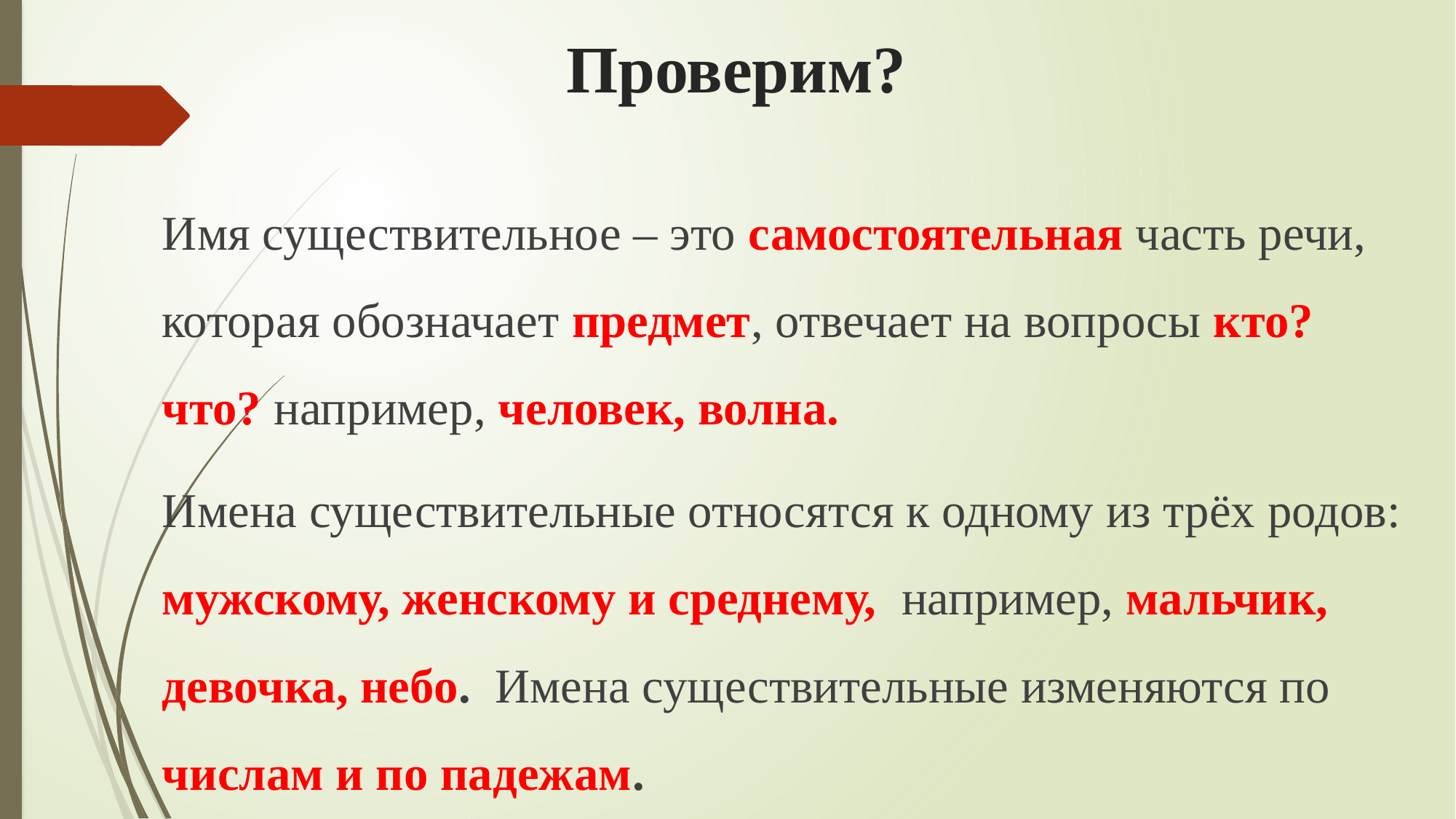

# Проверим?
Имя существительное – это самостоятельная часть речи, которая обозначает предмет, отвечает на вопросы кто? что? например, человек, волна.
Имена существительные относятся к одному из трёх родов: мужскому, женскому и среднему,  например, мальчик, девочка, небо.  Имена существительные изменяются по числам и по падежам.